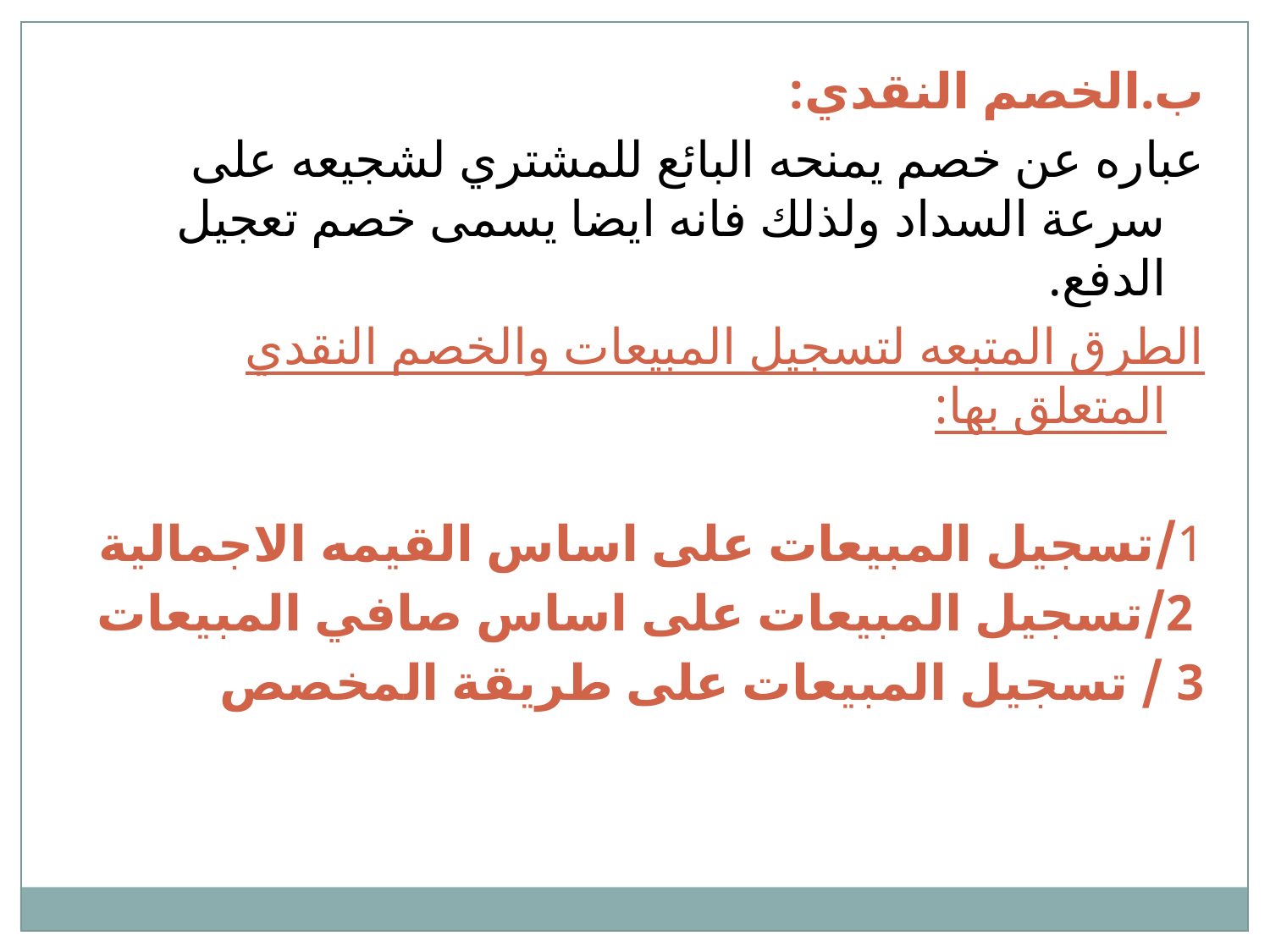

ب.الخصم النقدي:
عباره عن خصم يمنحه البائع للمشتري لشجيعه على سرعة السداد ولذلك فانه ايضا يسمى خصم تعجيل الدفع.
الطرق المتبعه لتسجيل المبيعات والخصم النقدي المتعلق بها:

1/تسجيل المبيعات على اساس القيمه الاجمالية
 2/تسجيل المبيعات على اساس صافي المبيعات
3 / تسجيل المبيعات على طريقة المخصص